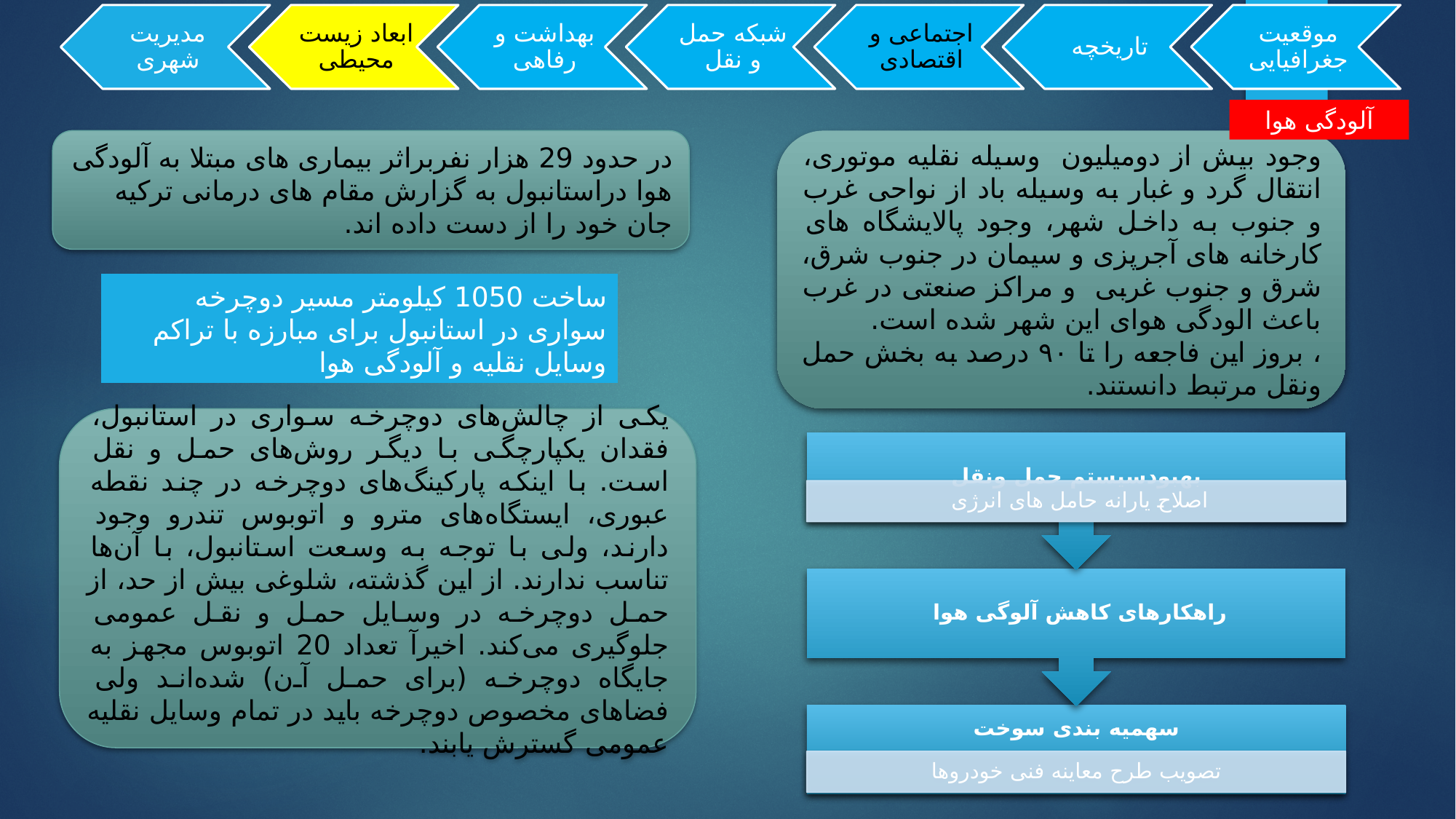

موقعیت جغرافیایی
تاریخچه
اجتماعی و اقتصادی
شبکه حمل و نقل
بهداشت و رفاهی
ابعاد زیست محیطی
مدیریت شهری
آلودگی هوا
در حدود 29 هزار نفربراثر بیماری های مبتلا به آلودگی هوا دراستانبول به گزارش مقام های درمانی ترکیه جان خود را از دست داده اند.
وجود بیش از دومیلیون  وسیله نقلیه موتوری، انتقال گرد و غبار به وسیله باد از نواحی غرب و جنوب به داخل شهر، وجود پالایشگاه های کارخانه های آجرپزی و سیمان در جنوب شرق، شرق و جنوب غربی  و مراکز صنعتی در غرب باعث الودگی هوای این شهر شده است‌.
، بروز این فاجعه را تا ۹۰ درصد به بخش حمل ونقل مرتبط دانستند.
ساخت 1050 کیلومتر مسیر دوچرخه سواری در استانبول برای مبارزه با تراکم وسایل نقلیه و آلودگی هوا
یکی از چالش‌های دوچرخه سواری در استانبول، فقدان یکپارچگی با دیگر روش‌های حمل و نقل است. با اینکه پارکینگ‌های دوچرخه در چند نقطه عبوری، ایستگاه‌های مترو و اتوبوس تندرو وجود دارند، ولی با توجه به وسعت استانبول، با آن‌ها تناسب ندارند. از این گذشته، شلوغی بیش از حد، از حمل دوچرخه در وسایل حمل و نقل عمومی جلوگیری می‌کند. اخیرآ تعداد 20 اتوبوس مجهز به جایگاه دوچرخه (برای حمل آن) شده‌اند ولی فضاهای مخصوص دوچرخه باید در تمام وسایل نقلیه عمومی گسترش یابند.
سهمیه بندی سوخت
تصویب طرح معاینه فنی خودروها
راهکارهای کاهش آلوگی هوا
بهبودسیستم حمل ونقل
اصلاح یارانه حامل های انرژی